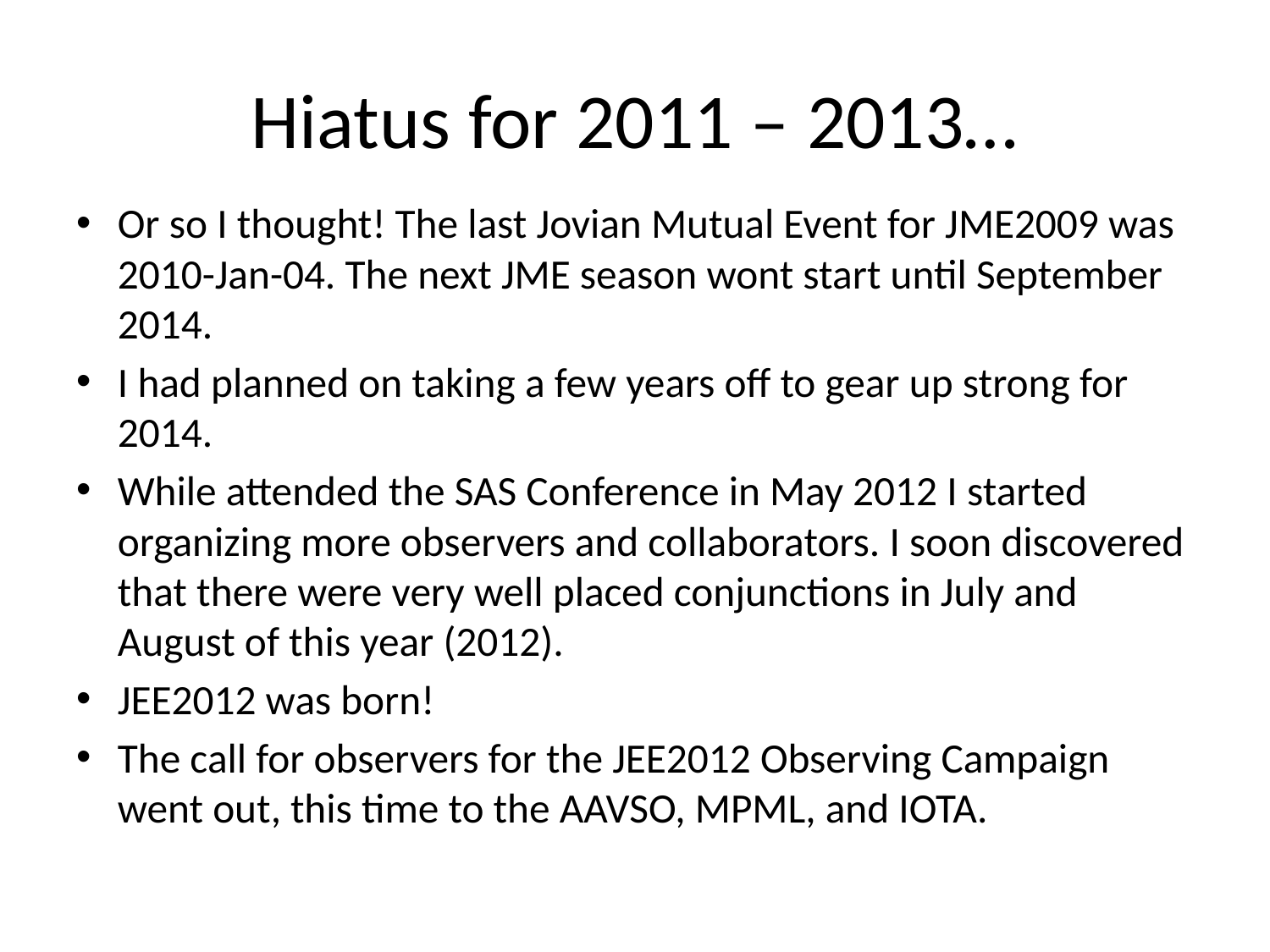

# Hiatus for 2011 – 2013…
Or so I thought! The last Jovian Mutual Event for JME2009 was 2010-Jan-04. The next JME season wont start until September 2014.
I had planned on taking a few years off to gear up strong for 2014.
While attended the SAS Conference in May 2012 I started organizing more observers and collaborators. I soon discovered that there were very well placed conjunctions in July and August of this year (2012).
JEE2012 was born!
The call for observers for the JEE2012 Observing Campaign went out, this time to the AAVSO, MPML, and IOTA.